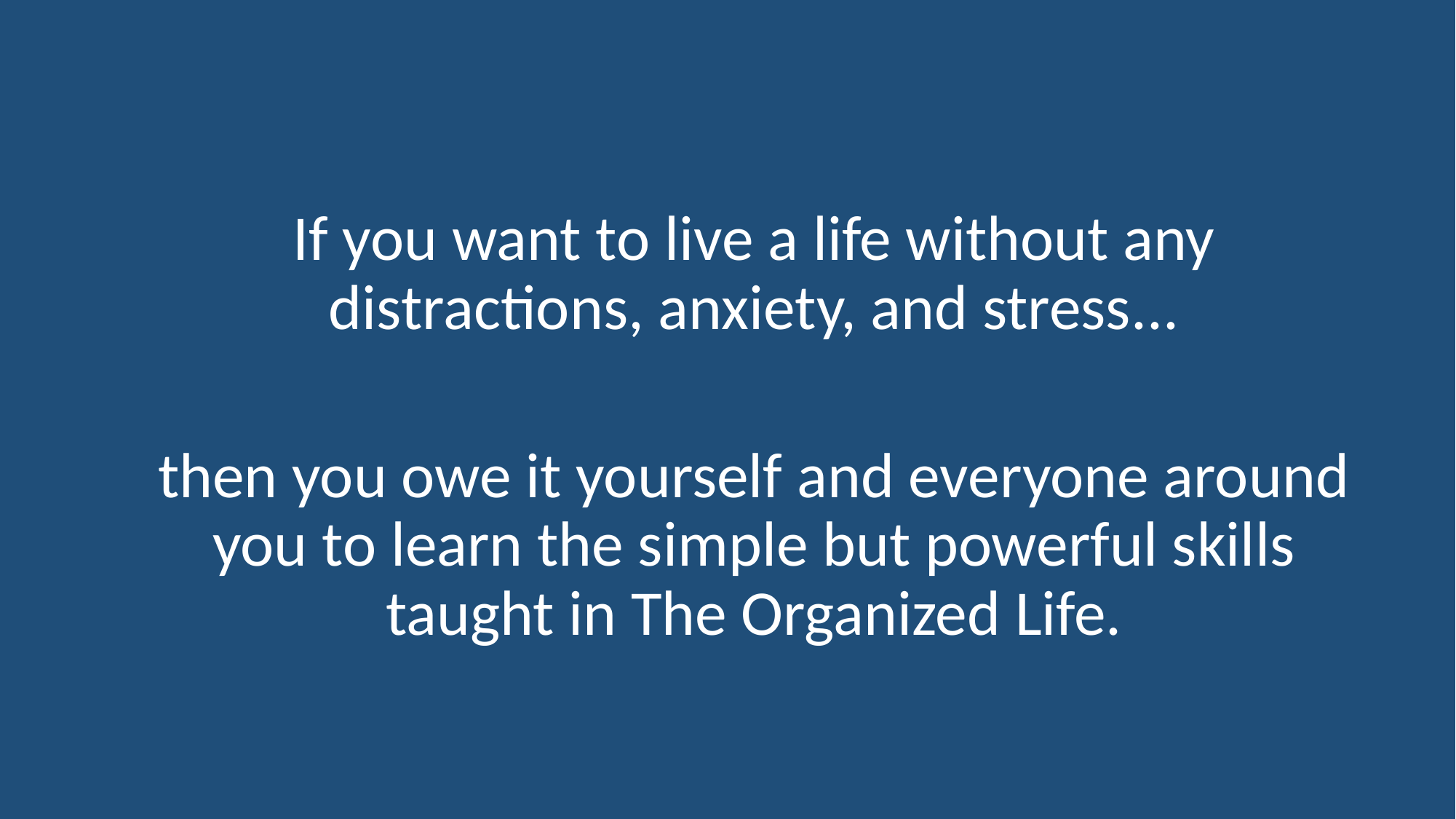

If you want to live a life without any distractions, anxiety, and stress...

then you owe it yourself and everyone around you to learn the simple but powerful skills taught in The Organized Life.